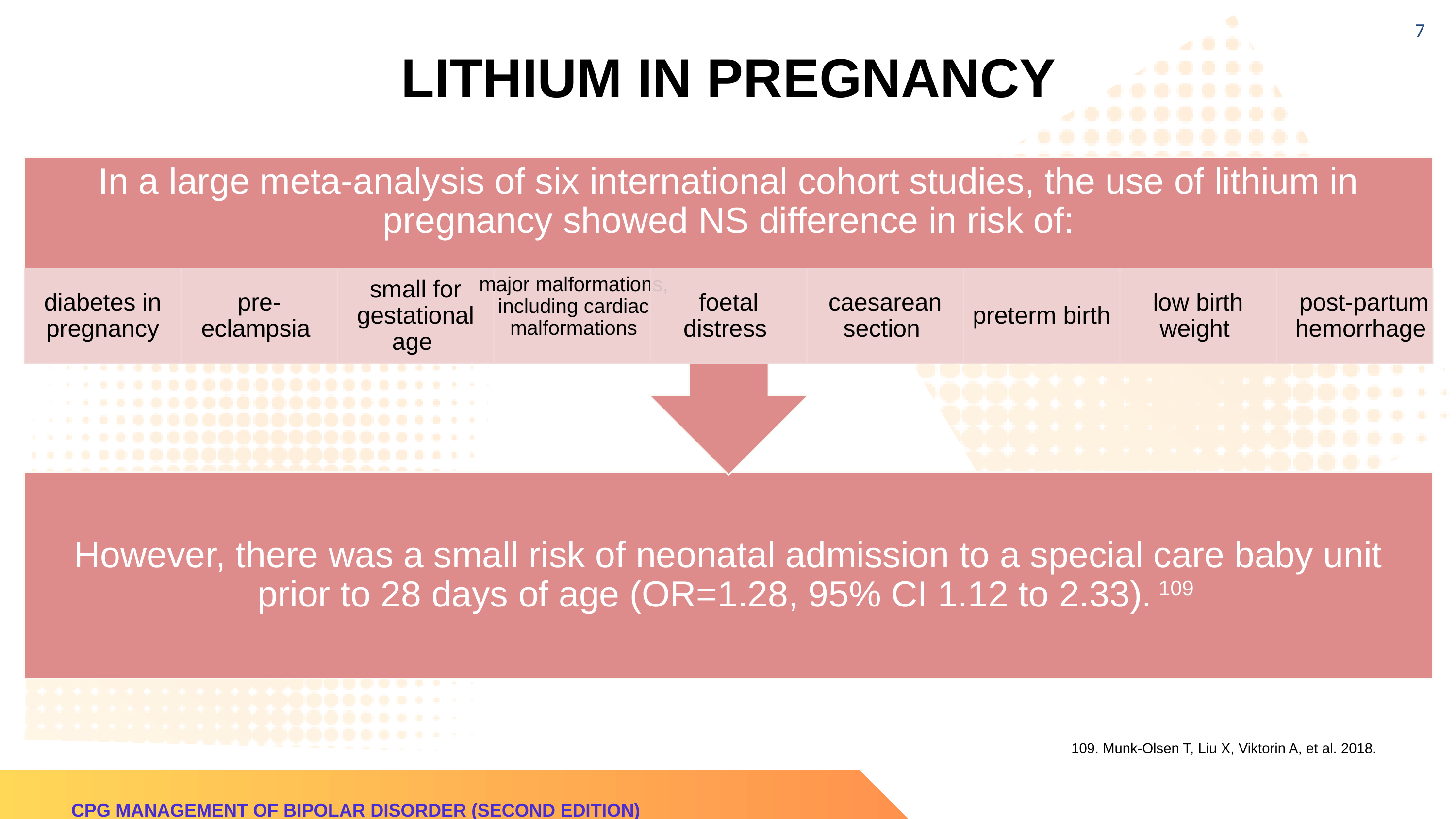

7
LITHIUM IN PREGNANCY

In a large meta-analysis of six international cohort studies, the use of lithium in pregnancy showed NS difference in risk of:

major malformations, including cardiac malformations

diabetes in pregnancy

pre-eclampsia

small for gestational age

foetal distress

caesarean section

preterm birth

low birth weight

post-partum hemorrhage

However, there was a small risk of neonatal admission to a special care baby unit prior to 28 days of age (OR=1.28, 95% CI 1.12 to 2.33). 109

109. Munk-Olsen T, Liu X, Viktorin A, et al. 2018.

CPG MANAGEMENT OF BIPOLAR DISORDER (SECOND EDITION)